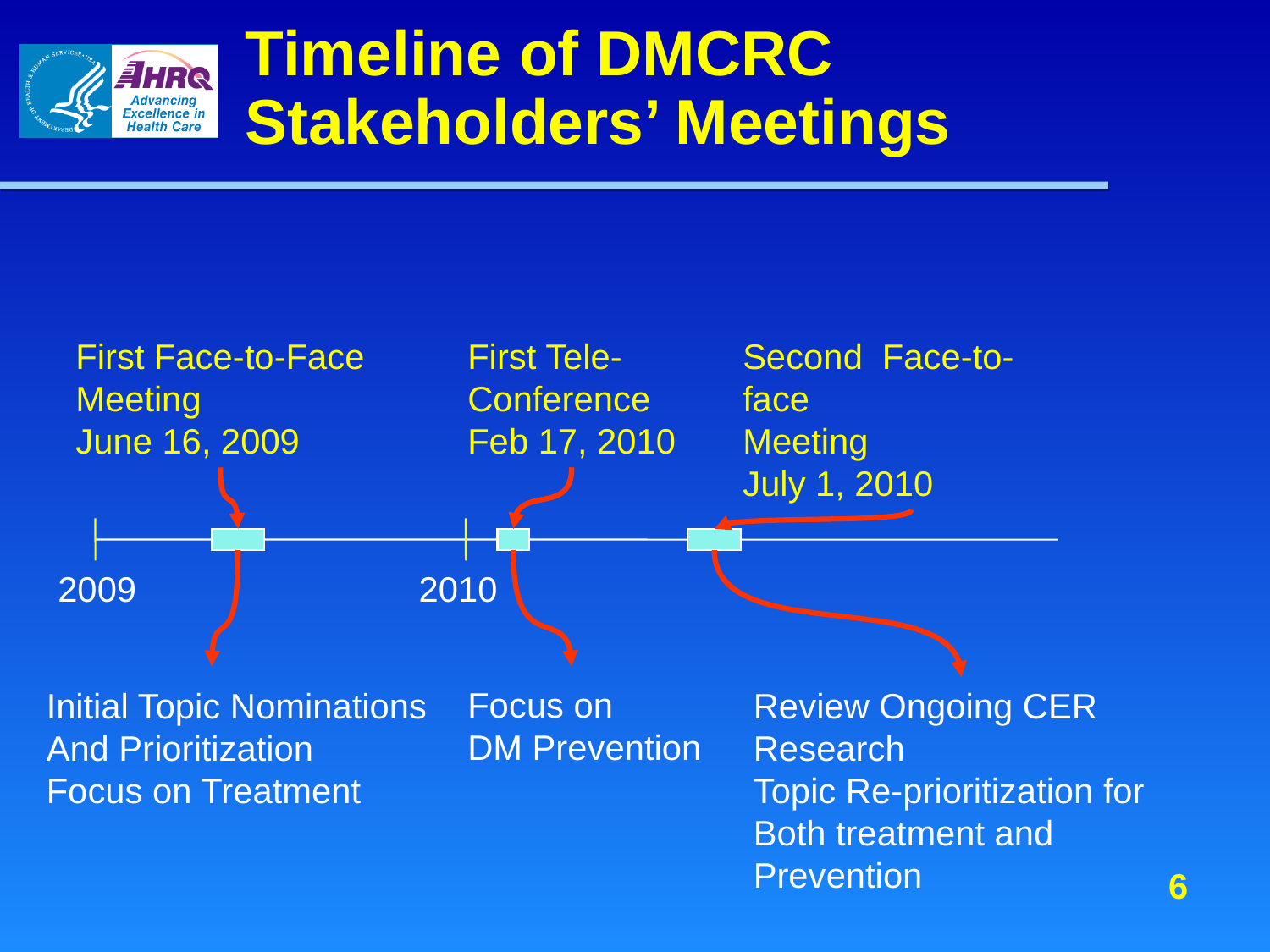

# Timeline of DMCRC Stakeholders’ Meetings
First Face-to-Face
Meeting
June 16, 2009
First Tele-
Conference
Feb 17, 2010
Second  Face-to-face
Meeting
July 1, 2010

2009
2010
Initial Topic Nominations
And Prioritization
Focus on Treatment
Focus on
DM Prevention
Review Ongoing CER Research
Topic Re-prioritization for
Both treatment and Prevention